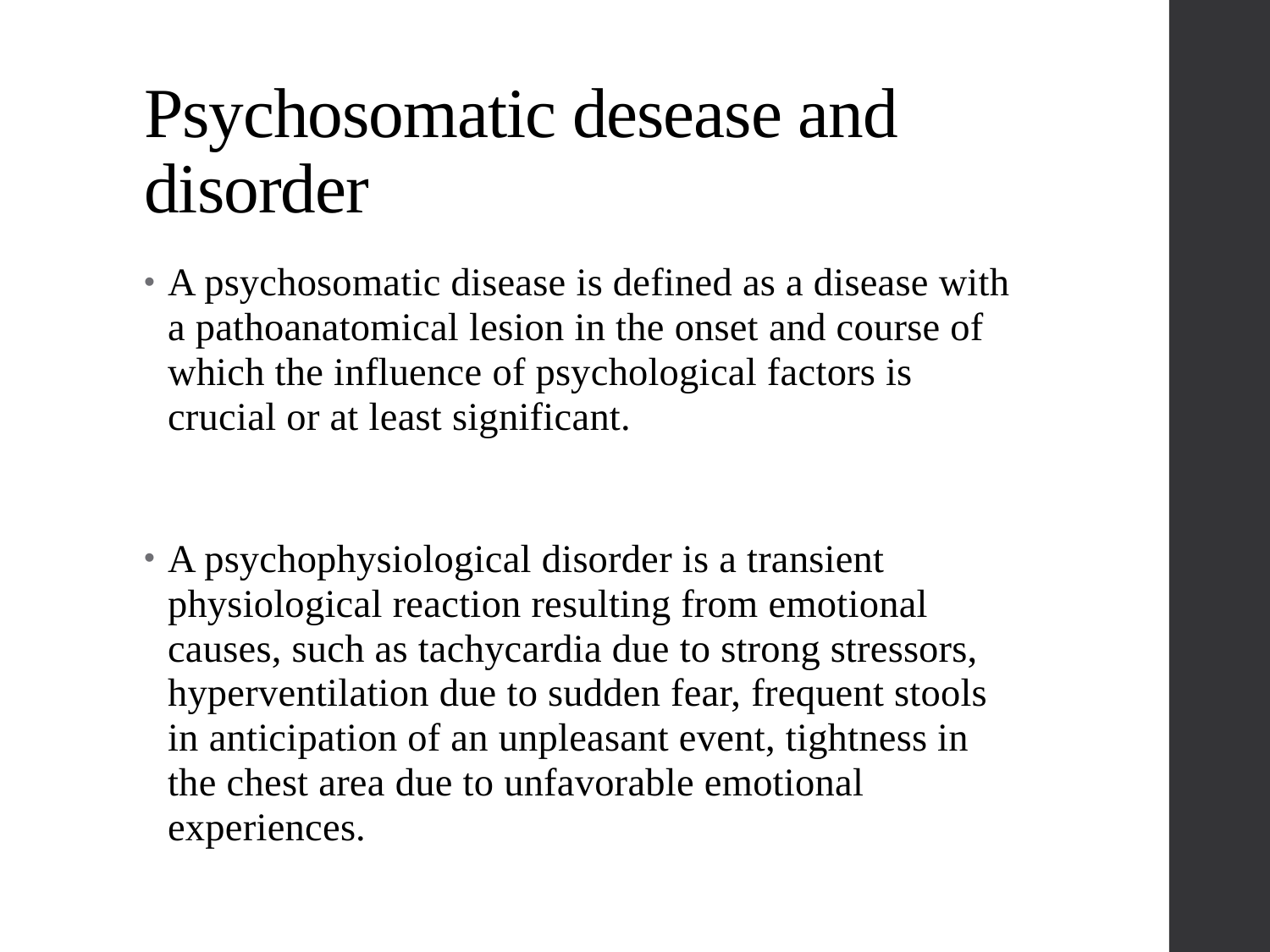

# Psychosomatic desease and disorder
A psychosomatic disease is defined as a disease with a pathoanatomical lesion in the onset and course of which the influence of psychological factors is crucial or at least significant.

A psychophysiological disorder is a transient physiological reaction resulting from emotional causes, such as tachycardia due to strong stressors, hyperventilation due to sudden fear, frequent stools in anticipation of an unpleasant event, tightness in the chest area due to unfavorable emotional experiences.